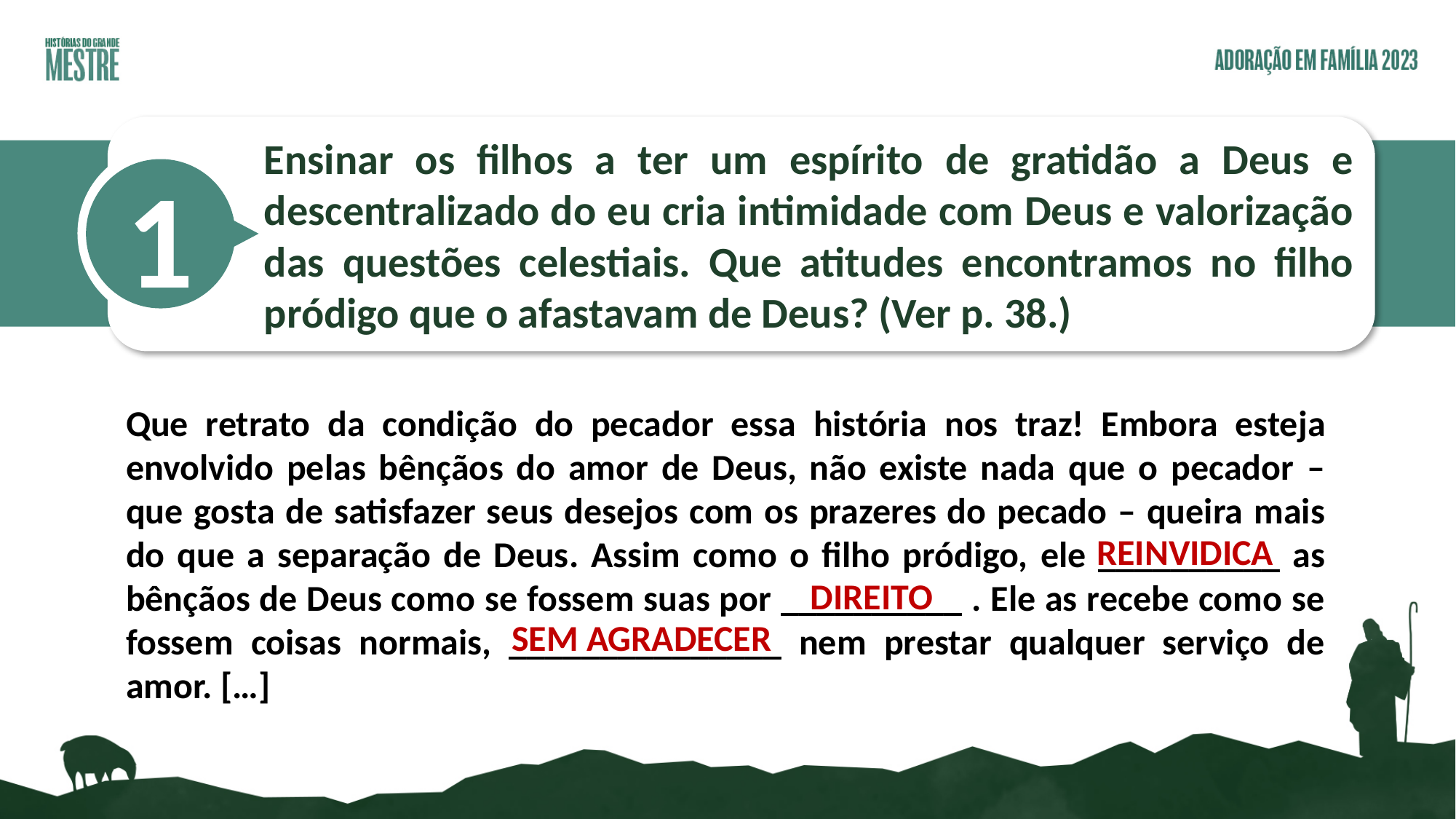

Ensinar os filhos a ter um espírito de gratidão a Deus e descentralizado do eu cria intimidade com Deus e valorização das questões celestiais. Que atitudes encontramos no filho pródigo que o afastavam de Deus? (Ver p. 38.)

1

Que retrato da condição do pecador essa história nos traz! Embora esteja envolvido pelas bênçãos do amor de Deus, não existe nada que o pecador – que gosta de satisfazer seus desejos com os prazeres do pecado – queira mais do que a separação de Deus. Assim como o filho pródigo, ele __________ as bênçãos de Deus como se fossem suas por __________ . Ele as recebe como se fossem coisas normais, _______________ nem prestar qualquer serviço de amor. […]
REINVIDICA
DIREITO
SEM AGRADECER